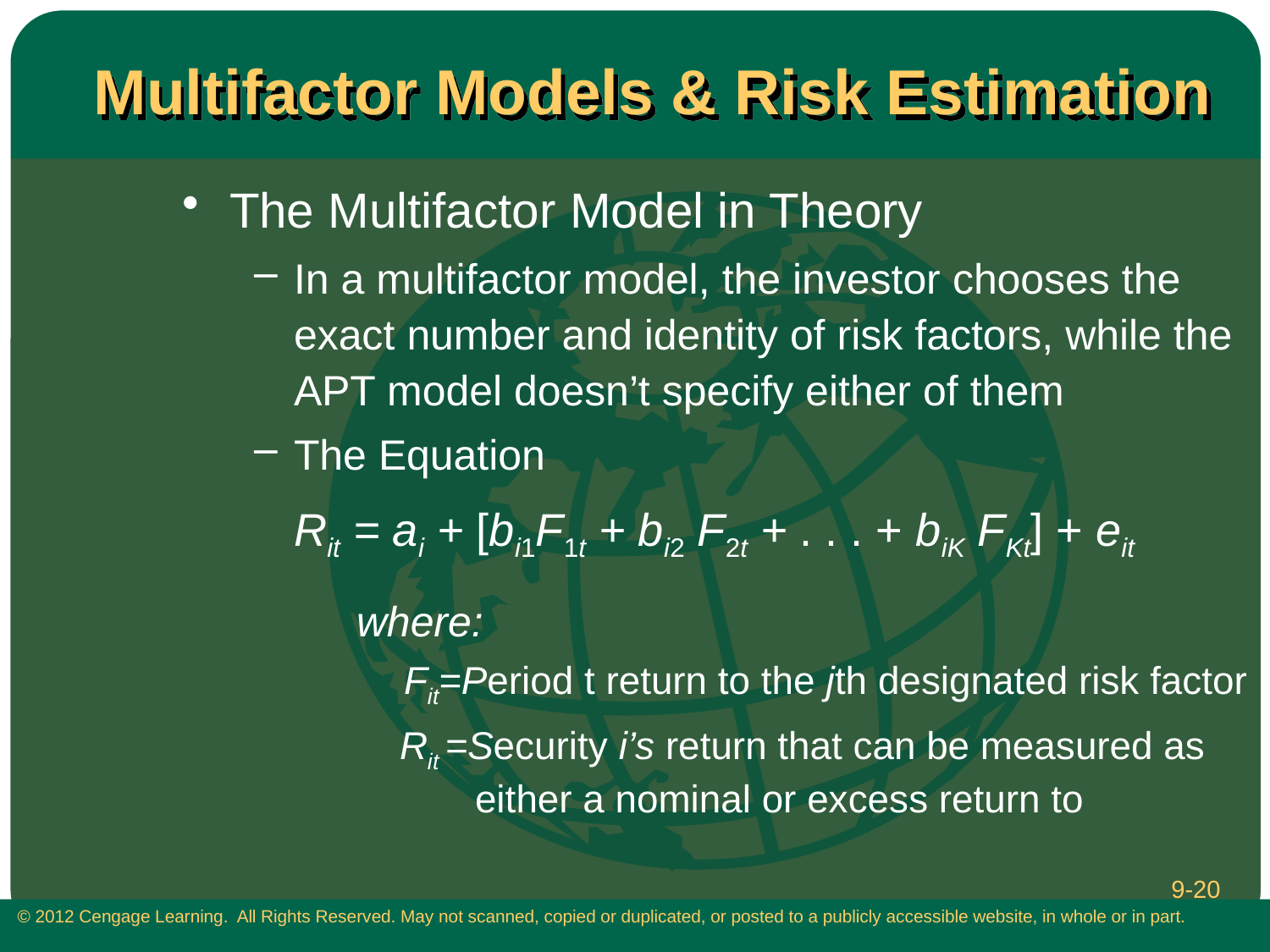

# Multifactor Models & Risk Estimation
The Multifactor Model in Theory
In a multifactor model, the investor chooses the exact number and identity of risk factors, while the APT model doesn’t specify either of them
The Equation
	Rit = ai + [bi1F1t + bi2 F2t + . . . + biK FKt] + eit
		where:
		    Fit=Period t return to the jth designated risk factor
		    Rit =Security i’s return that can be measured as 		           either a nominal or excess return to

9-20
 © 2012 Cengage Learning.  All Rights Reserved. May not scanned, copied or duplicated, or posted to a publicly accessible website, in whole or in part.